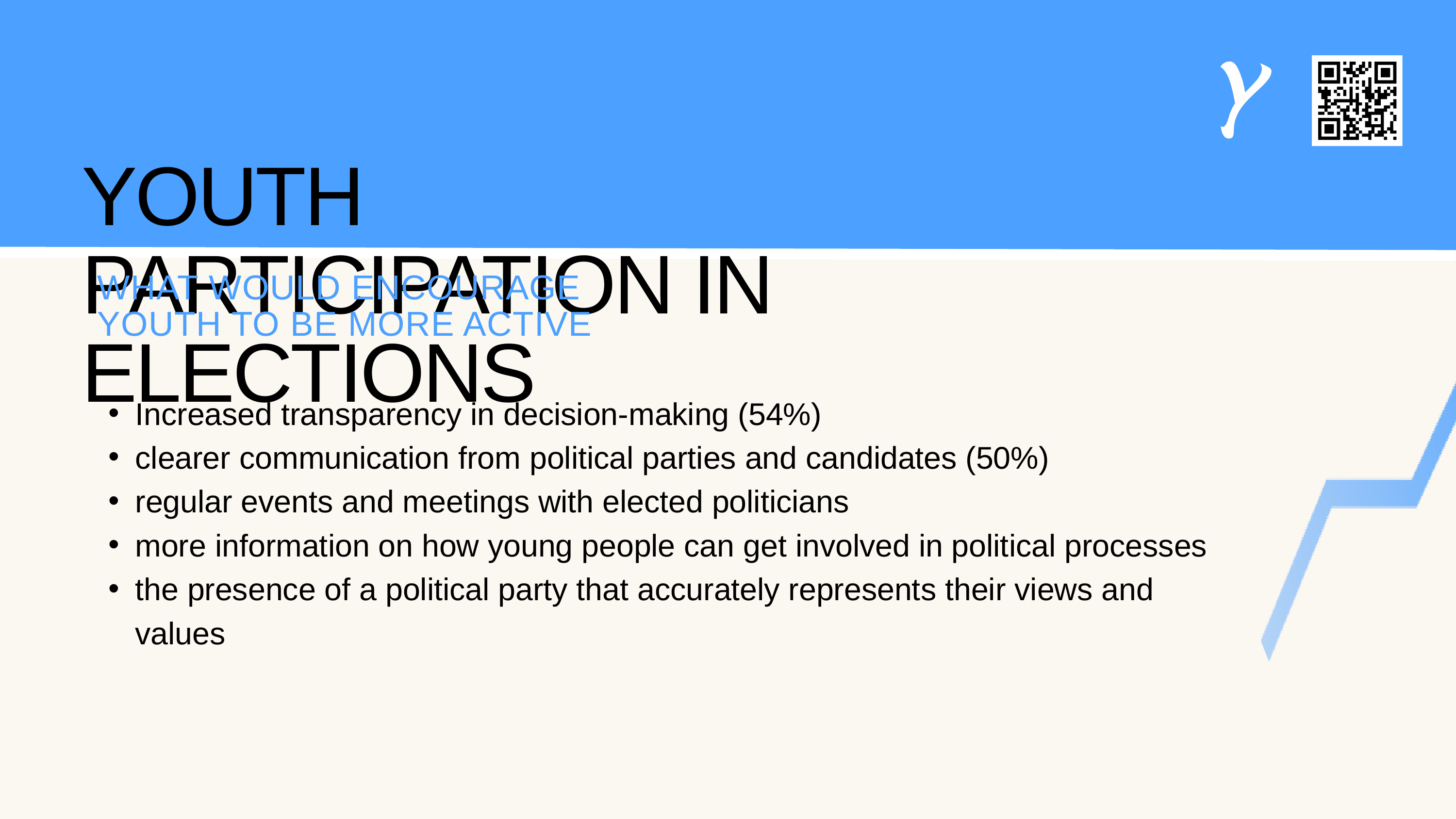

YOUTH PARTICIPATION IN ELECTIONS
WHAT WOULD ENCOURAGE YOUTH TO BE MORE ACTIVE

Increased transparency in decision-making (54%)
clearer communication from political parties and candidates (50%)
regular events and meetings with elected politicians
more information on how young people can get involved in political processes
the presence of a political party that accurately represents their views and values